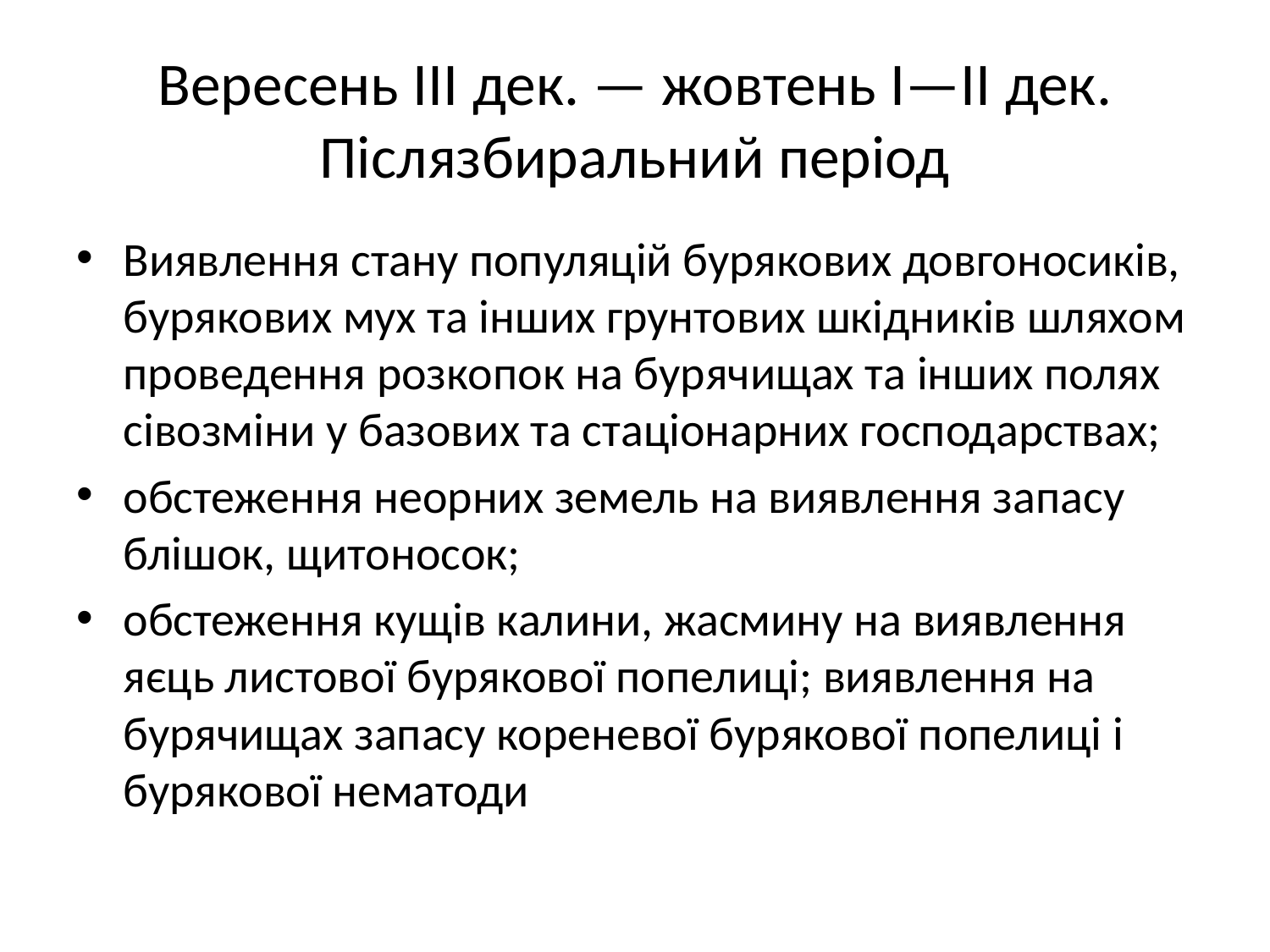

# Вересень III дек. — жовтень І—II дек. Післязбиральний період
Виявлення стану популяцій бурякових довгоносиків, бурякових мух та інших грунтових шкідників шляхом проведення розкопок на бурячищах та інших полях сівозміни у базових та стаціонарних господарствах;
обстеження неорних земель на виявлення запасу блішок, щитоносок;
обстеження кущів калини, жасмину на виявлення яєць листової бурякової попелиці; виявлення на бурячищах запасу кореневої бурякової попелиці і бурякової нематоди